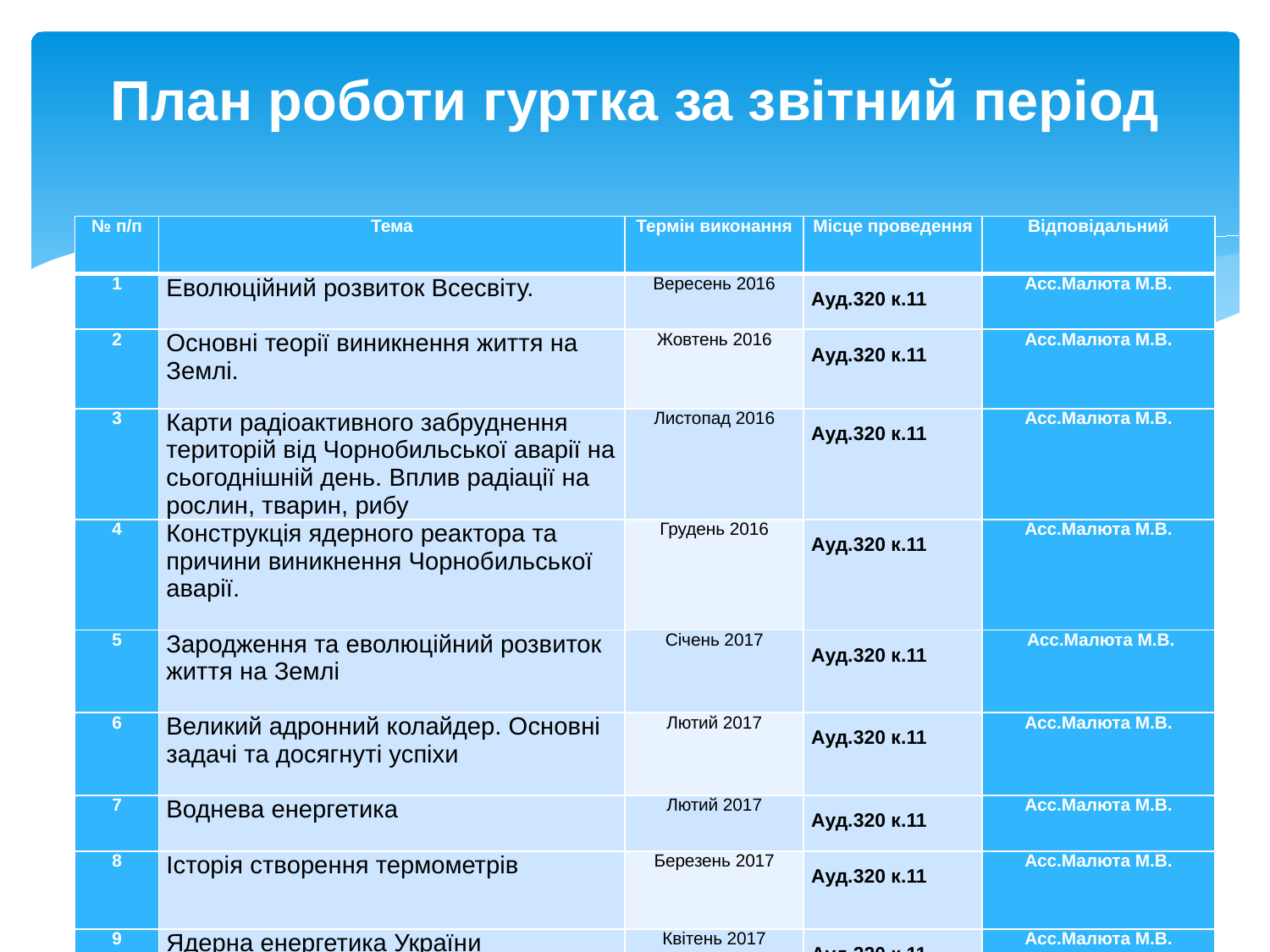

# План роботи гуртка за звітний період
| № п/п | Тема | Термін виконання | Місце проведення | Відповідальний |
| --- | --- | --- | --- | --- |
| 1 | Еволюційний розвиток Всесвіту. | Вересень 2016 | Ауд.320 к.11 | Асс.Малюта М.В. |
| 2 | Основні теорії виникнення життя на Землі. | Жовтень 2016 | Ауд.320 к.11 | Асс.Малюта М.В. |
| 3 | Карти радіоактивного забруднення територій від Чорнобильської аварії на сьогоднішній день. Вплив радіації на рослин, тварин, рибу | Листопад 2016 | Ауд.320 к.11 | Асс.Малюта М.В. |
| 4 | Конструкція ядерного реактора та причини виникнення Чорнобильської аварії. | Грудень 2016 | Ауд.320 к.11 | Асс.Малюта М.В. |
| 5 | Зародження та еволюційний розвиток життя на Землі | Січень 2017 | Ауд.320 к.11 | Асс.Малюта М.В. |
| 6 | Великий адронний колайдер. Основні задачі та досягнуті успіхи | Лютий 2017 | Ауд.320 к.11 | Асс.Малюта М.В. |
| 7 | Воднева енергетика | Лютий 2017 | Ауд.320 к.11 | Асс.Малюта М.В. |
| 8 | Історія створення термометрів | Березень 2017 | Ауд.320 к.11 | Асс.Малюта М.В. |
| 9 | Ядерна енергетика України | Квітень 2017 | Ауд.320 к.11 | Асс.Малюта М.В. |
| 10 | Верифікація закону всесвітнього тяжіння | Травень 2017 | Ауд.320 к.11 | Асс.Малюта М.В. |